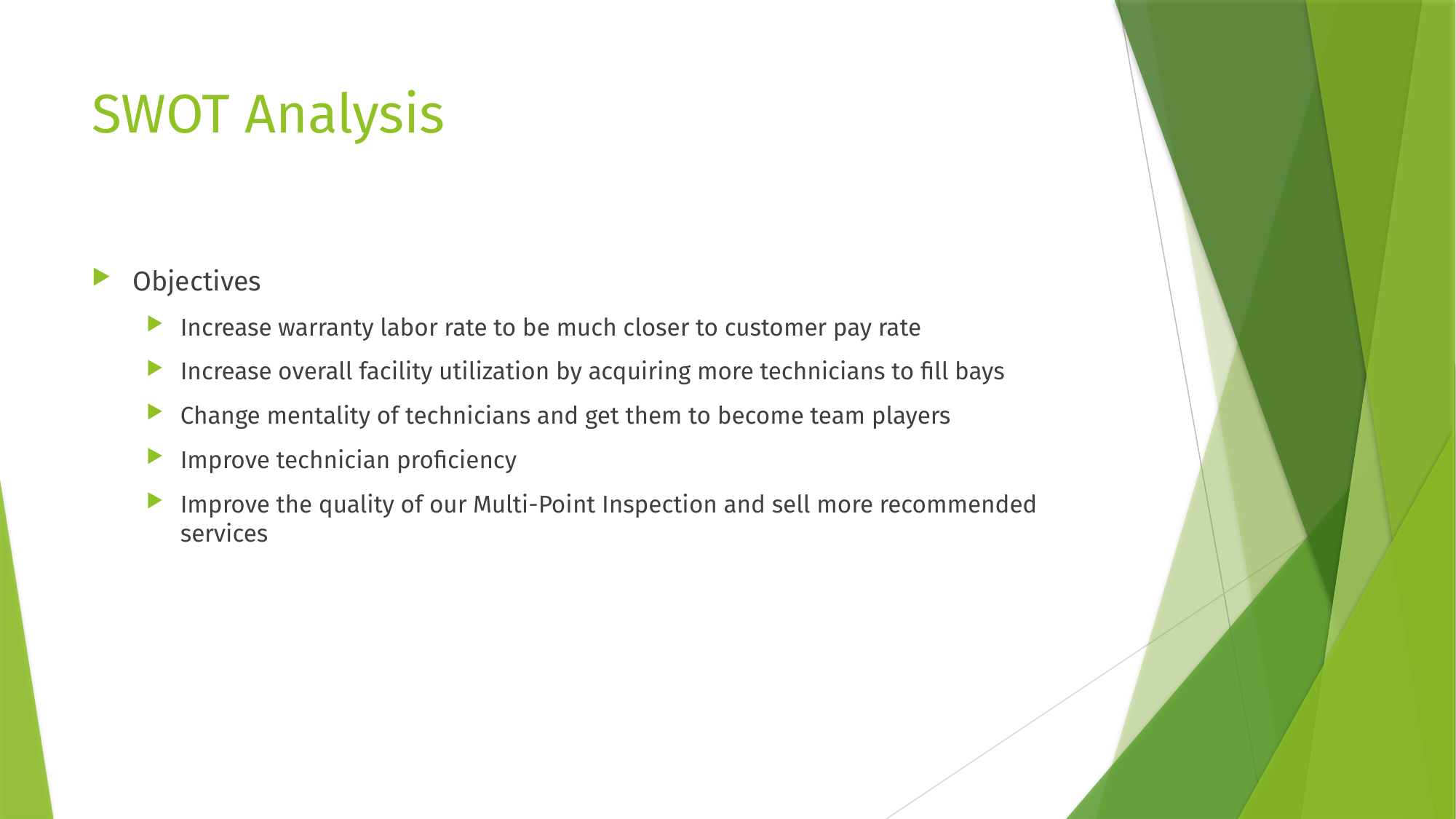

# SWOT Analysis
Objectives
Increase warranty labor rate to be much closer to customer pay rate
Increase overall facility utilization by acquiring more technicians to fill bays
Change mentality of technicians and get them to become team players
Improve technician proficiency
Improve the quality of our Multi-Point Inspection and sell more recommended services